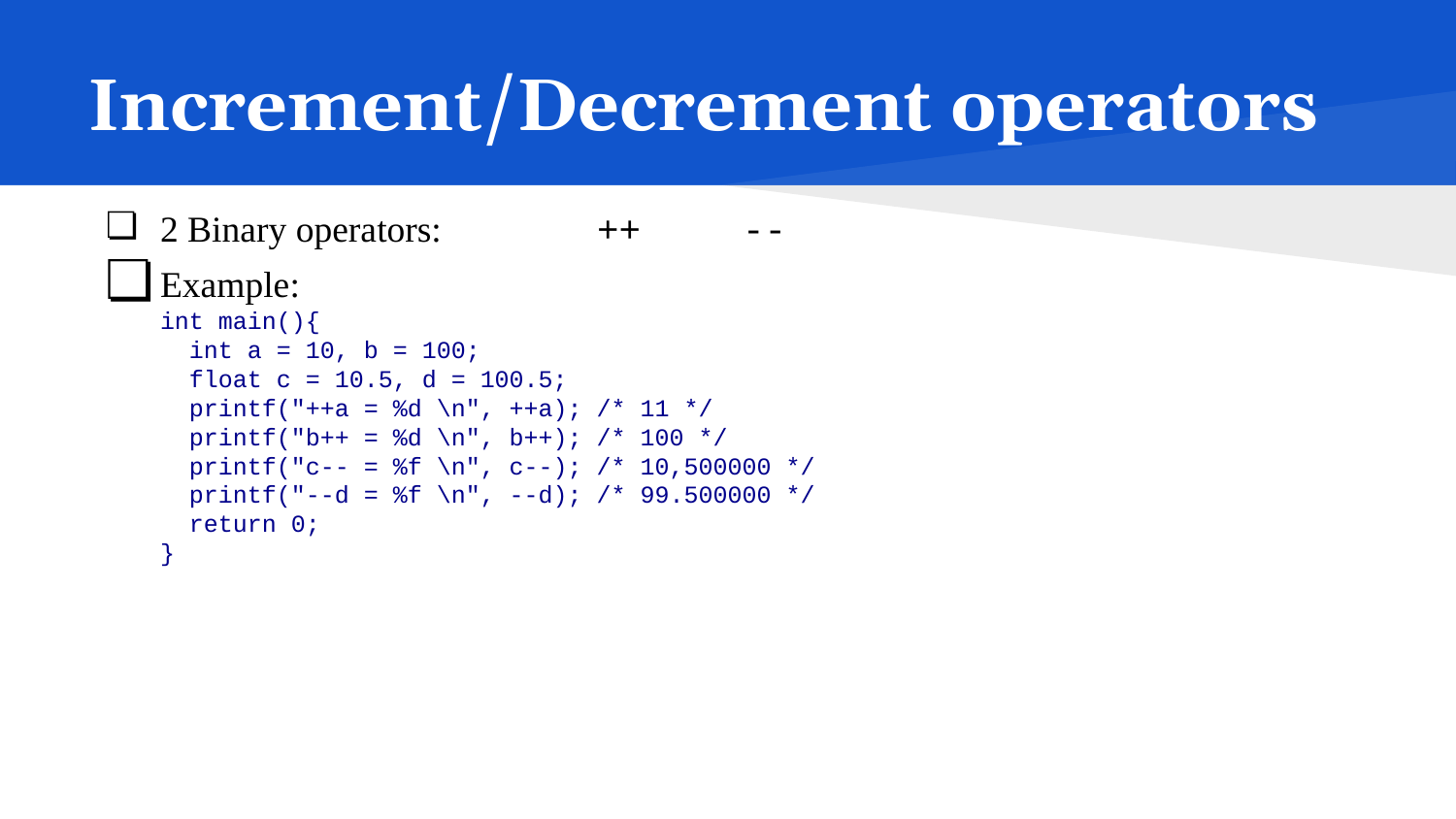

# Increment/Decrement operators
2 Binary operators:		++	--
Example:
int main(){
  int a = 10, b = 100;
  float c = 10.5, d = 100.5;
  printf("++a = %d \n", ++a); /* 11 */
  printf("b++ = %d \n", b++); /* 100 */
  printf("c-- = %f \n", c--); /* 10,500000 */
  printf("--d = %f \n", --d); /* 99.500000 */
  return 0;
}